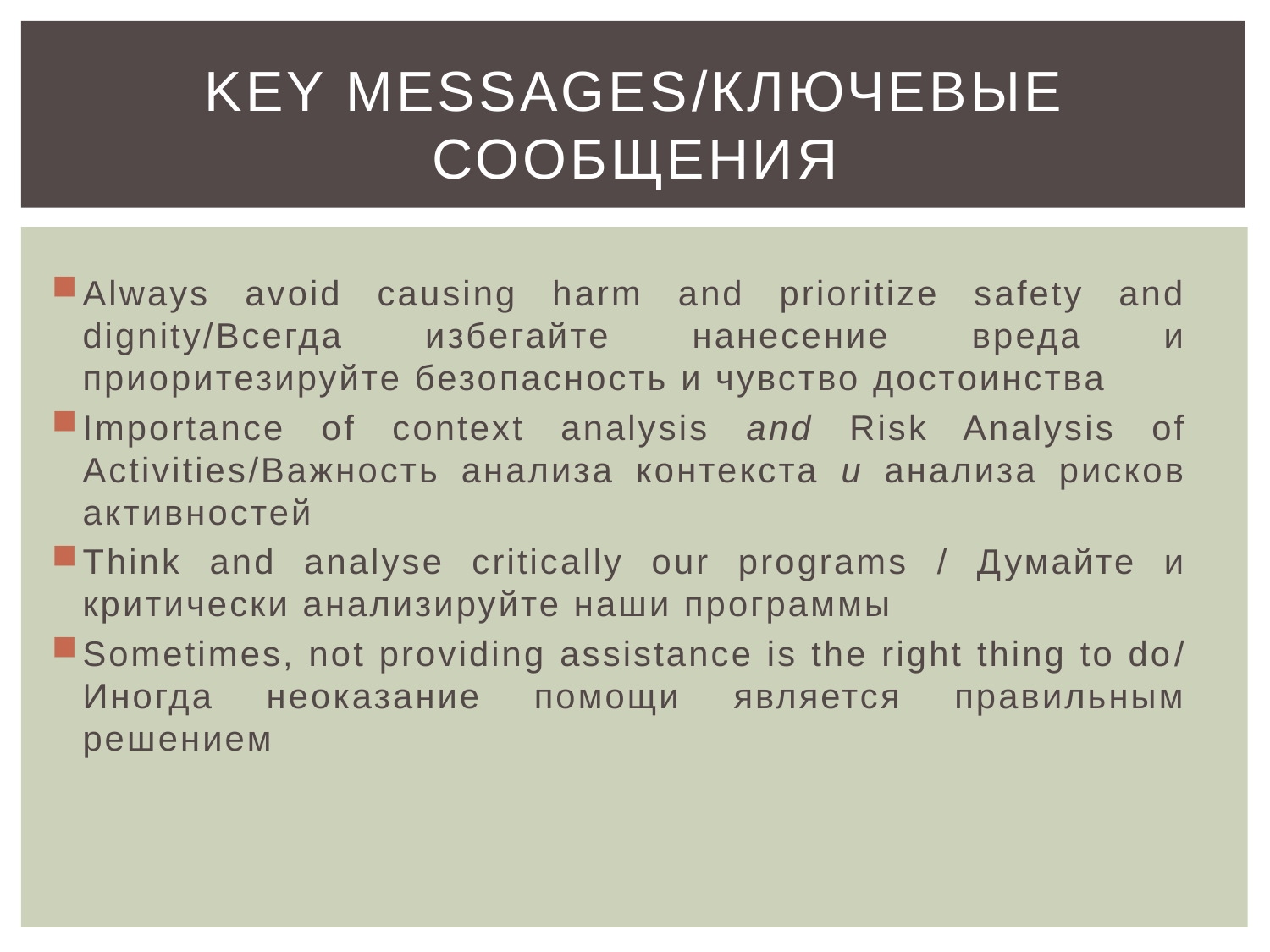

# Key messages/Ключевые сообщения
Always avoid causing harm and prioritize safety and dignity/Всегда избегайте нанесение вреда и приоритезируйте безопасность и чувство достоинства
Importance of context analysis and Risk Analysis of Activities/Важность анализа контекста и анализа рисков активностей
Think and analyse critically our programs / Думайте и критически анализируйте наши программы
Sometimes, not providing assistance is the right thing to do/ Иногда неоказание помощи является правильным решением